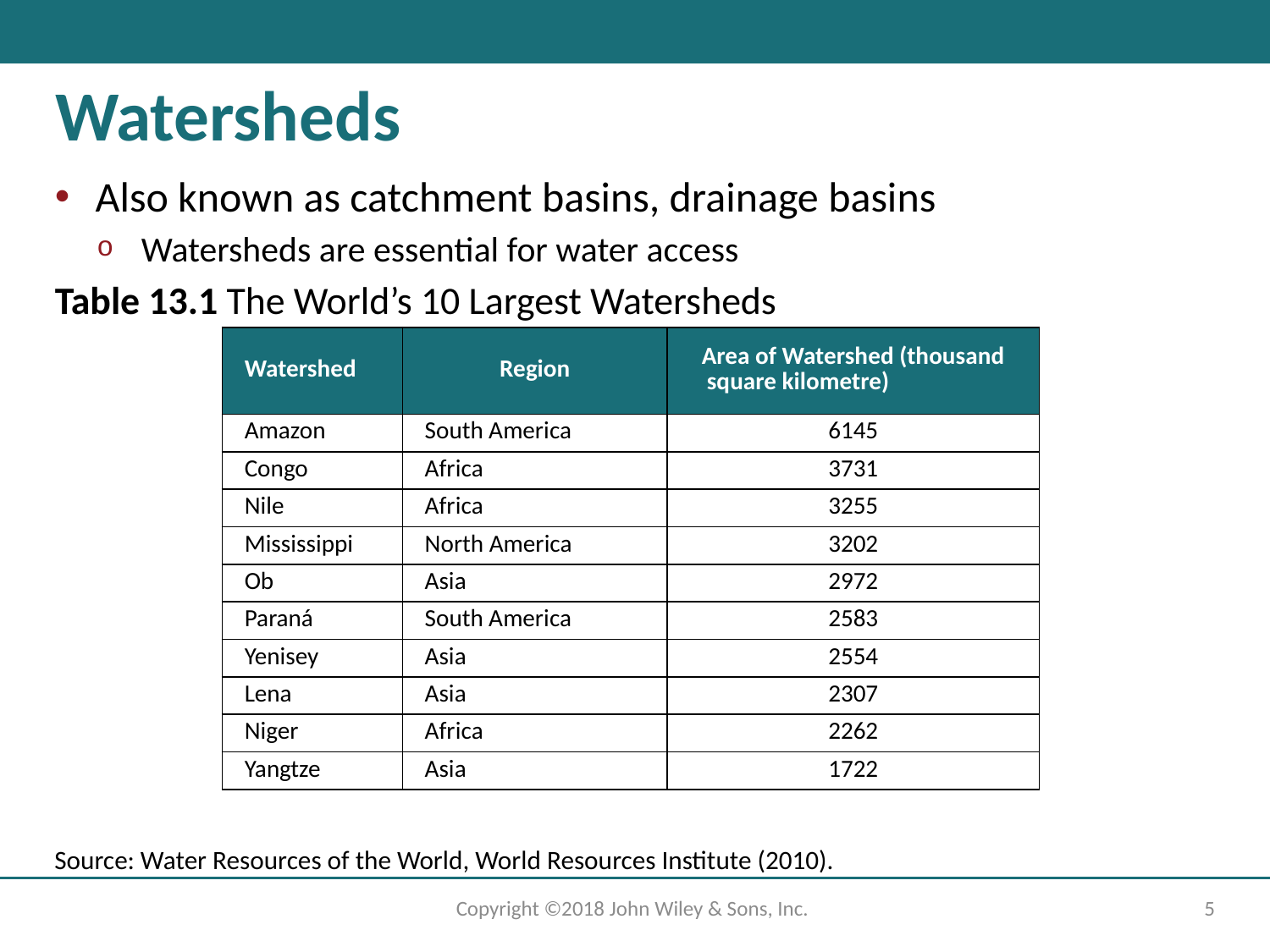

# Watersheds
Also known as catchment basins, drainage basins
Watersheds are essential for water access
Table 13.1 The World’s 10 Largest Watersheds
| Watershed | Region | Area of Watershed (thousand square kilometre)(thousand square kilometre) |
| --- | --- | --- |
| Amazon | South America | 6145 |
| Congo | Africa | 3731 |
| Nile | Africa | 3255 |
| Mississippi | North America | 3202 |
| Ob | Asia | 2972 |
| Paraná | South America | 2583 |
| Yenisey | Asia | 2554 |
| Lena | Asia | 2307 |
| Niger | Africa | 2262 |
| Yangtze | Asia | 1722 |
Source: Water Resources of the World, World Resources Institute (2010).
Copyright ©2018 John Wiley & Sons, Inc.
5